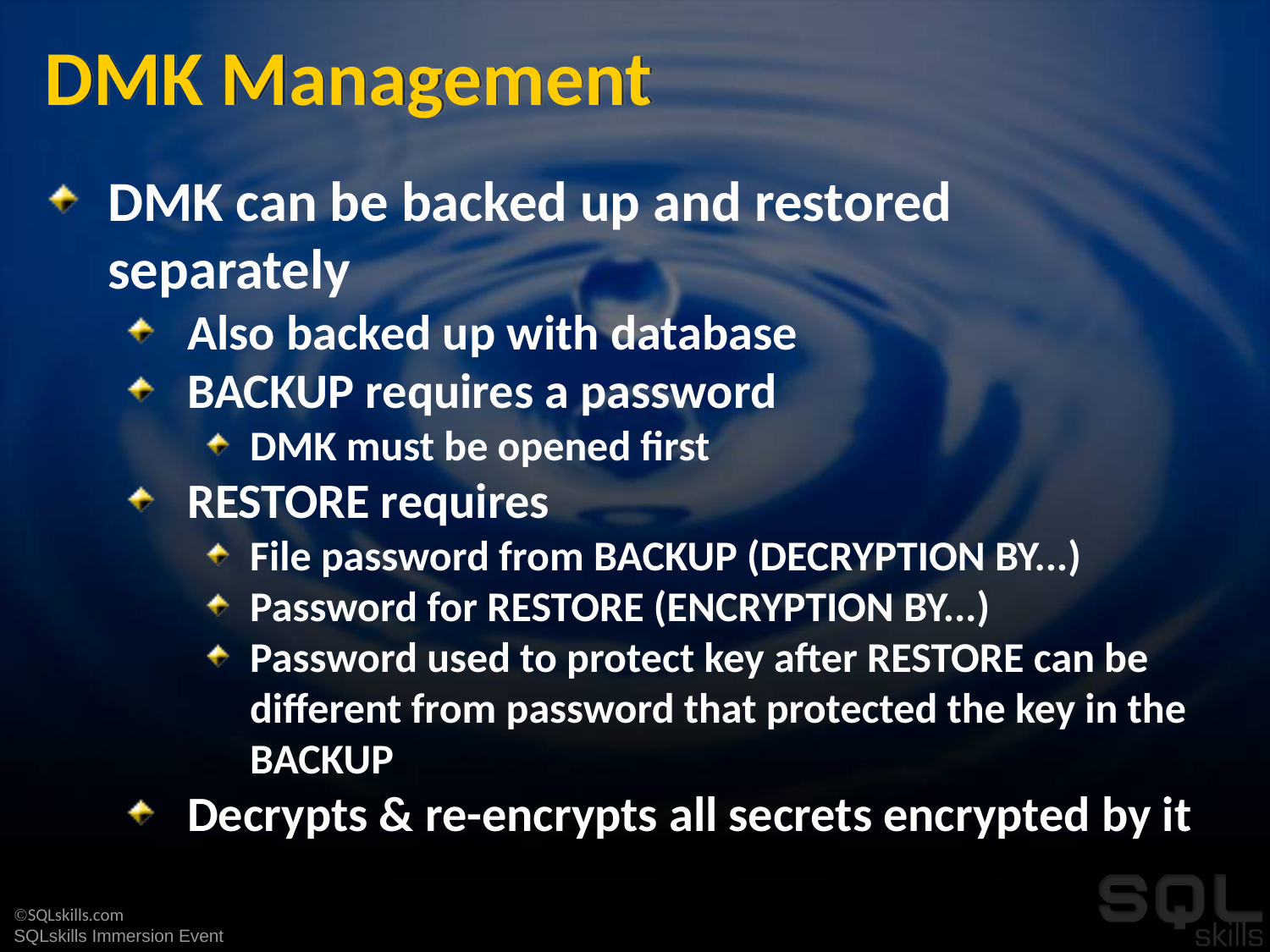

# DMK Management
DMK can be backed up and restored separately
Also backed up with database
BACKUP requires a password
DMK must be opened first
RESTORE requires
File password from BACKUP (DECRYPTION BY...)
Password for RESTORE (ENCRYPTION BY...)
Password used to protect key after RESTORE can be different from password that protected the key in the BACKUP
Decrypts & re-encrypts all secrets encrypted by it